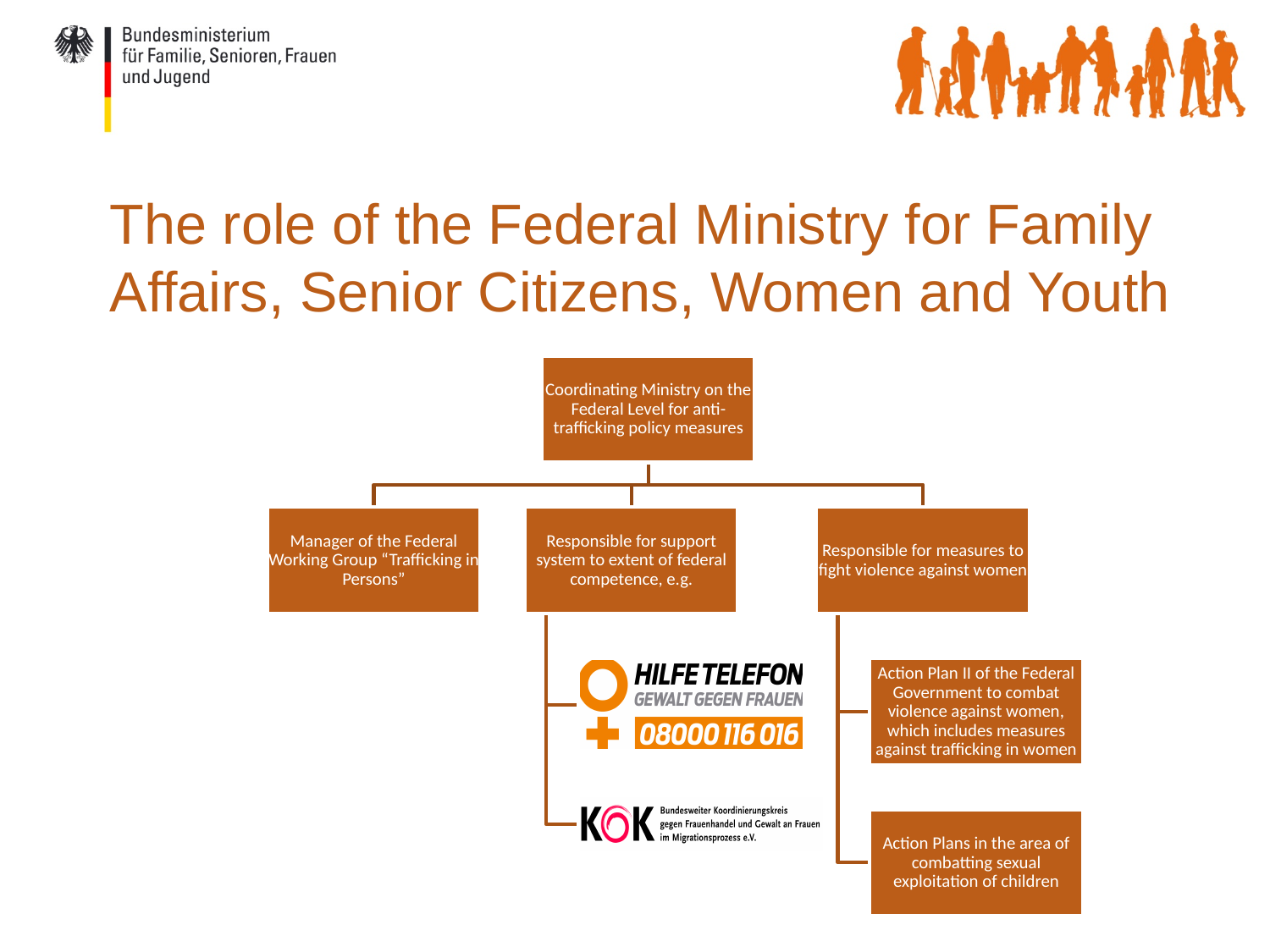

# The role of the Federal Ministry for Family Affairs, Senior Citizens, Women and Youth
Coordinating Ministry on the Federal Level for anti-trafficking policy measures
Manager of the Federal Working Group “Trafficking in Persons”
Responsible for support system to extent of federal competence, e.g.
.
.
Responsible for measures to fight violence against women
Action Plan II of the Federal Government to combat violence against women, which includes measures against trafficking in women
Action Plans in the area of combatting sexual exploitation of children